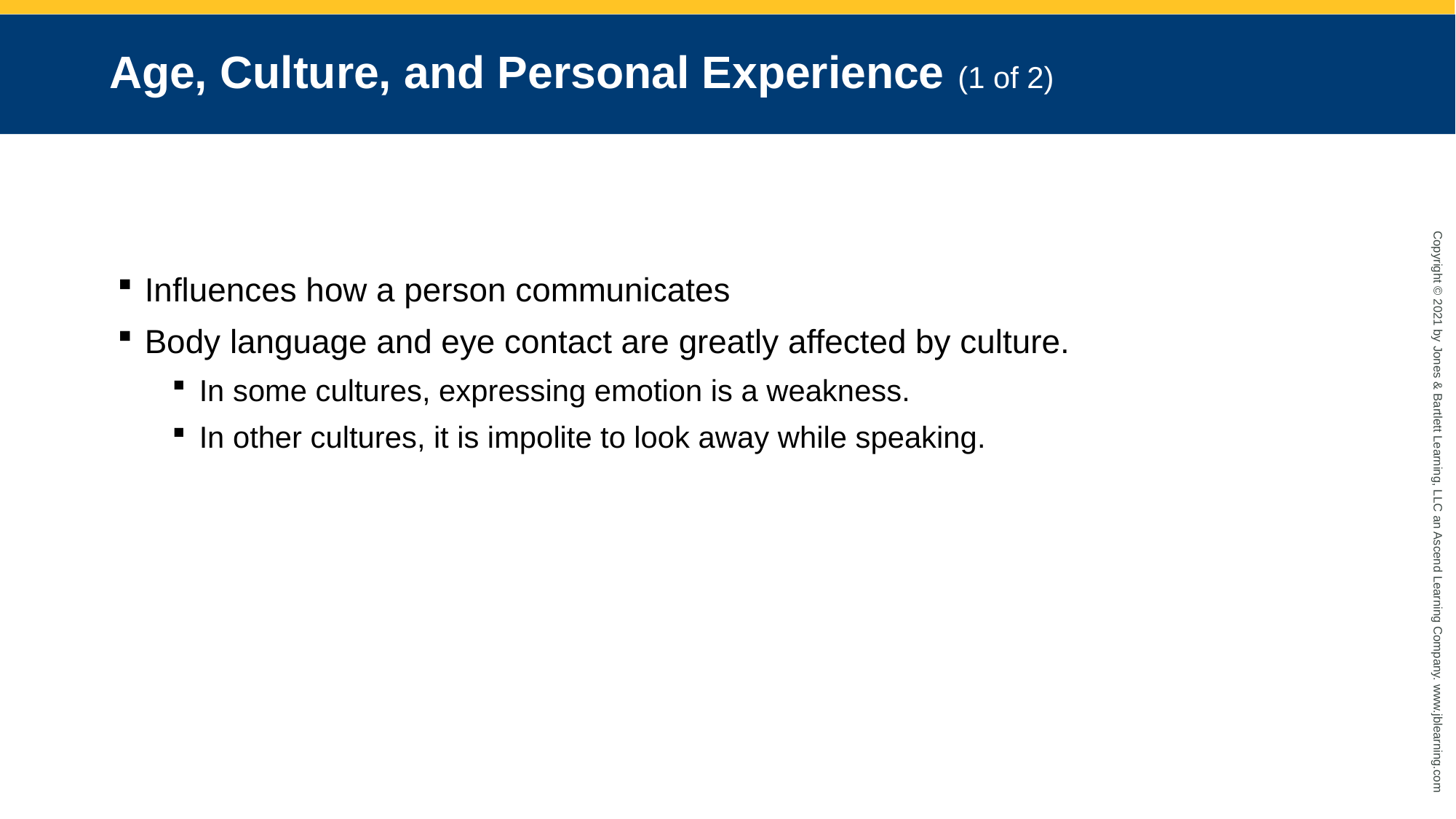

# Age, Culture, and Personal Experience (1 of 2)
Influences how a person communicates
Body language and eye contact are greatly affected by culture.
In some cultures, expressing emotion is a weakness.
In other cultures, it is impolite to look away while speaking.